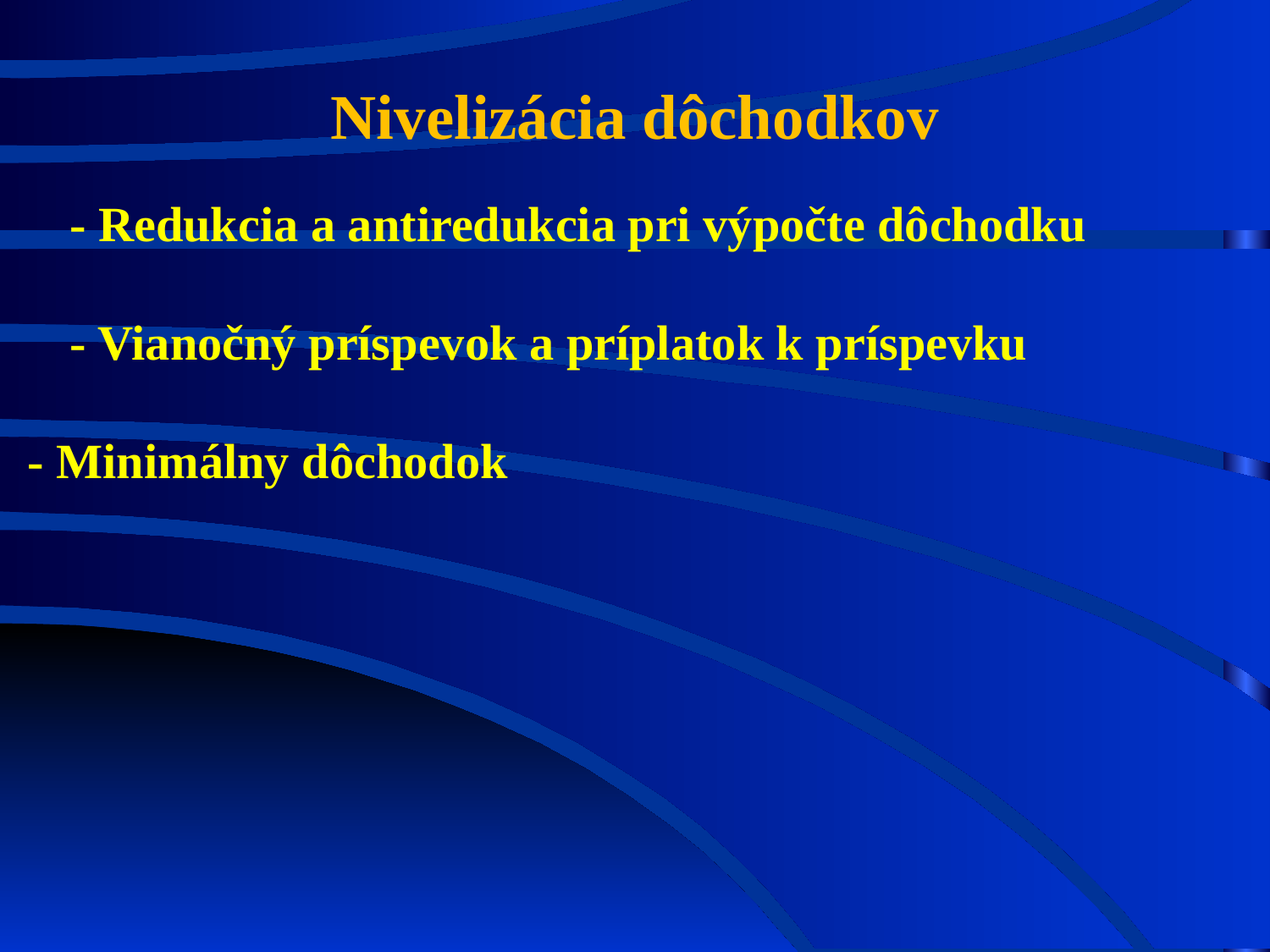

Nivelizácia dôchodkov
- Redukcia a antiredukcia pri výpočte dôchodku

- Vianočný príspevok a príplatok k príspevku

- Minimálny dôchodok